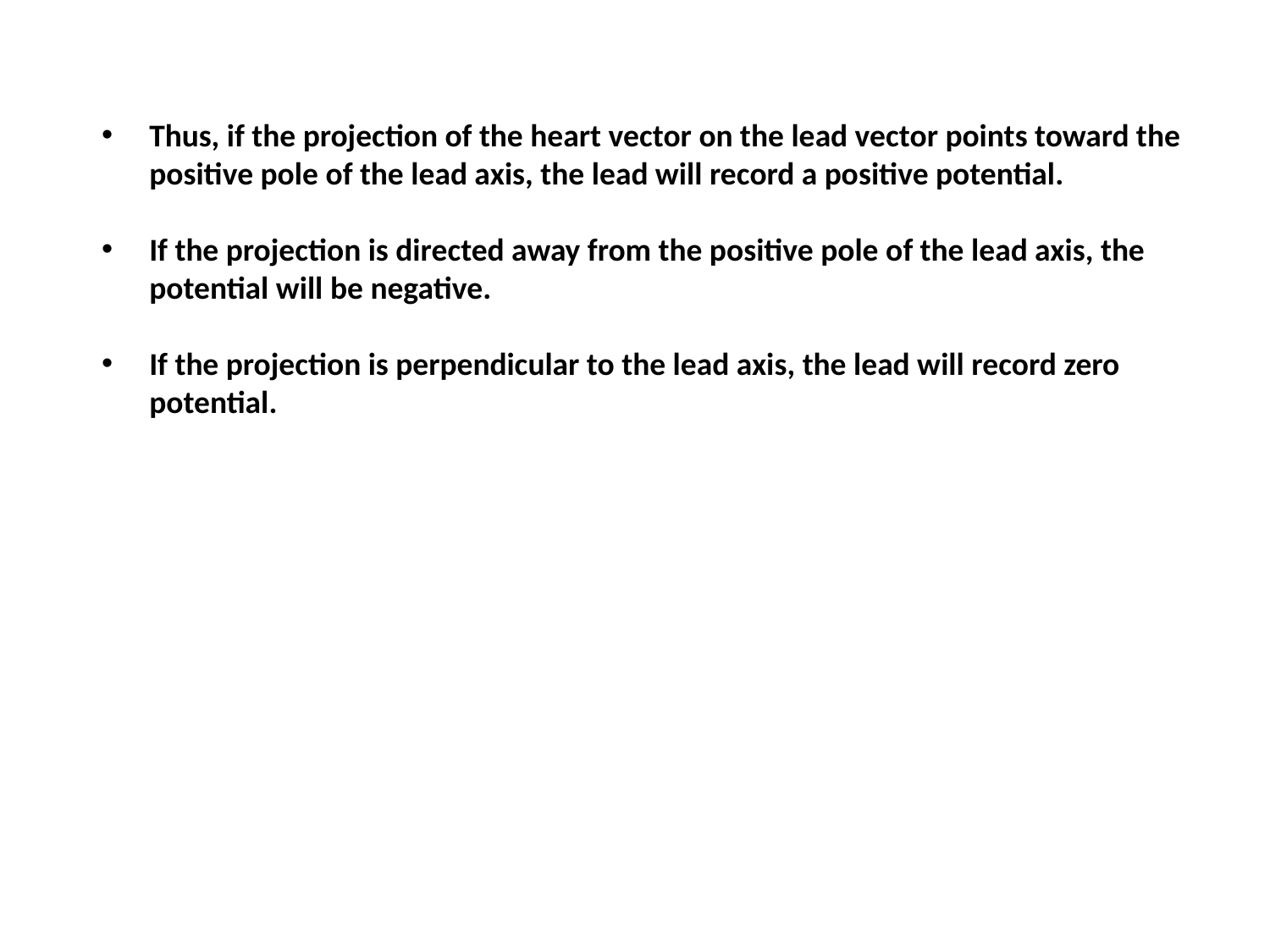

Thus, if the projection of the heart vector on the lead vector points toward the positive pole of the lead axis, the lead will record a positive potential.

If the projection is directed away from the positive pole of the lead axis, the potential will be negative.

If the projection is perpendicular to the lead axis, the lead will record zero potential.